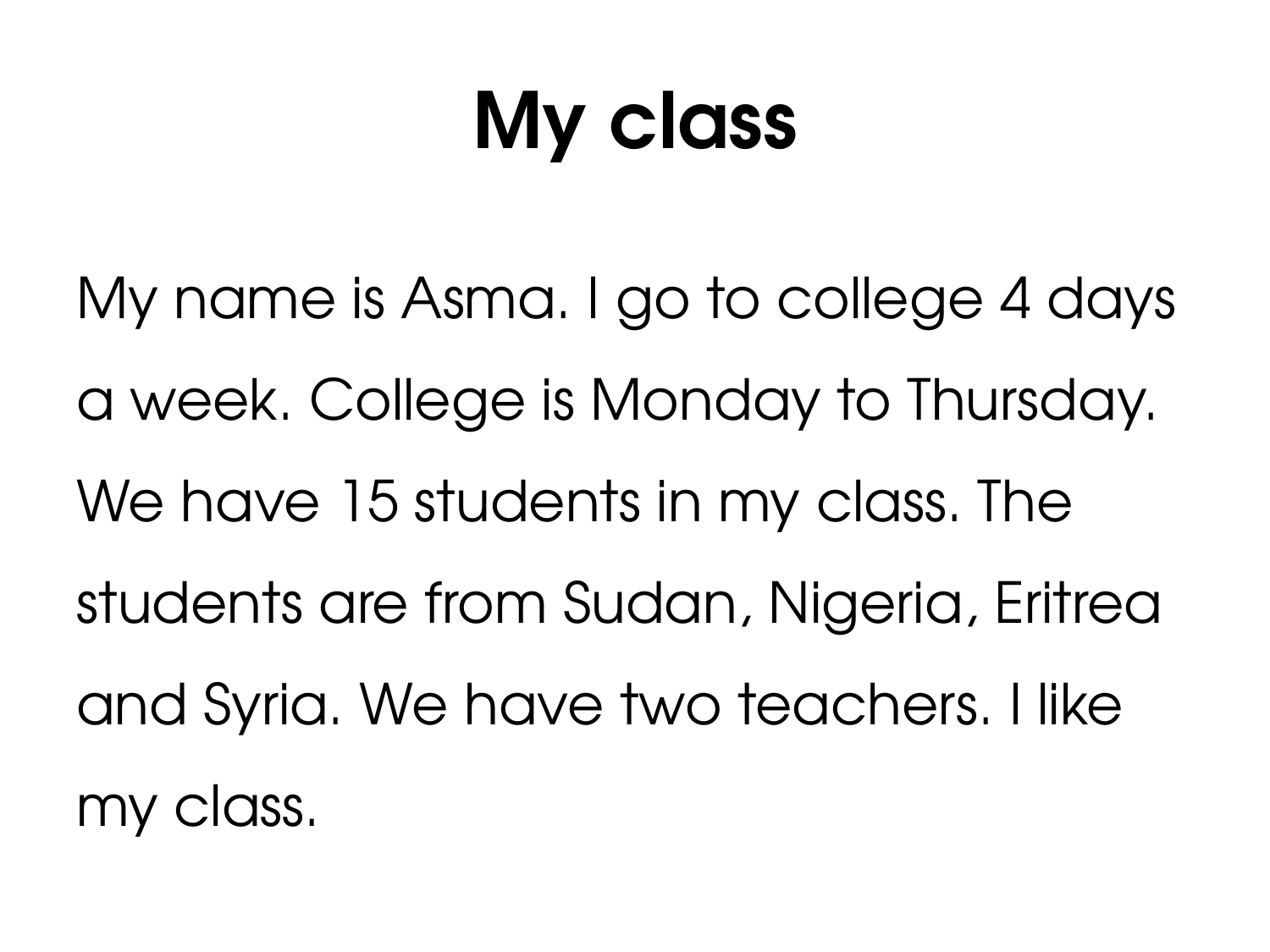

# My class
My name is Asma. I go to college 4 days a week. College is Monday to Thursday. We have 15 students in my class. The students are from Sudan, Nigeria, Eritrea and Syria. We have two teachers. I like my class.